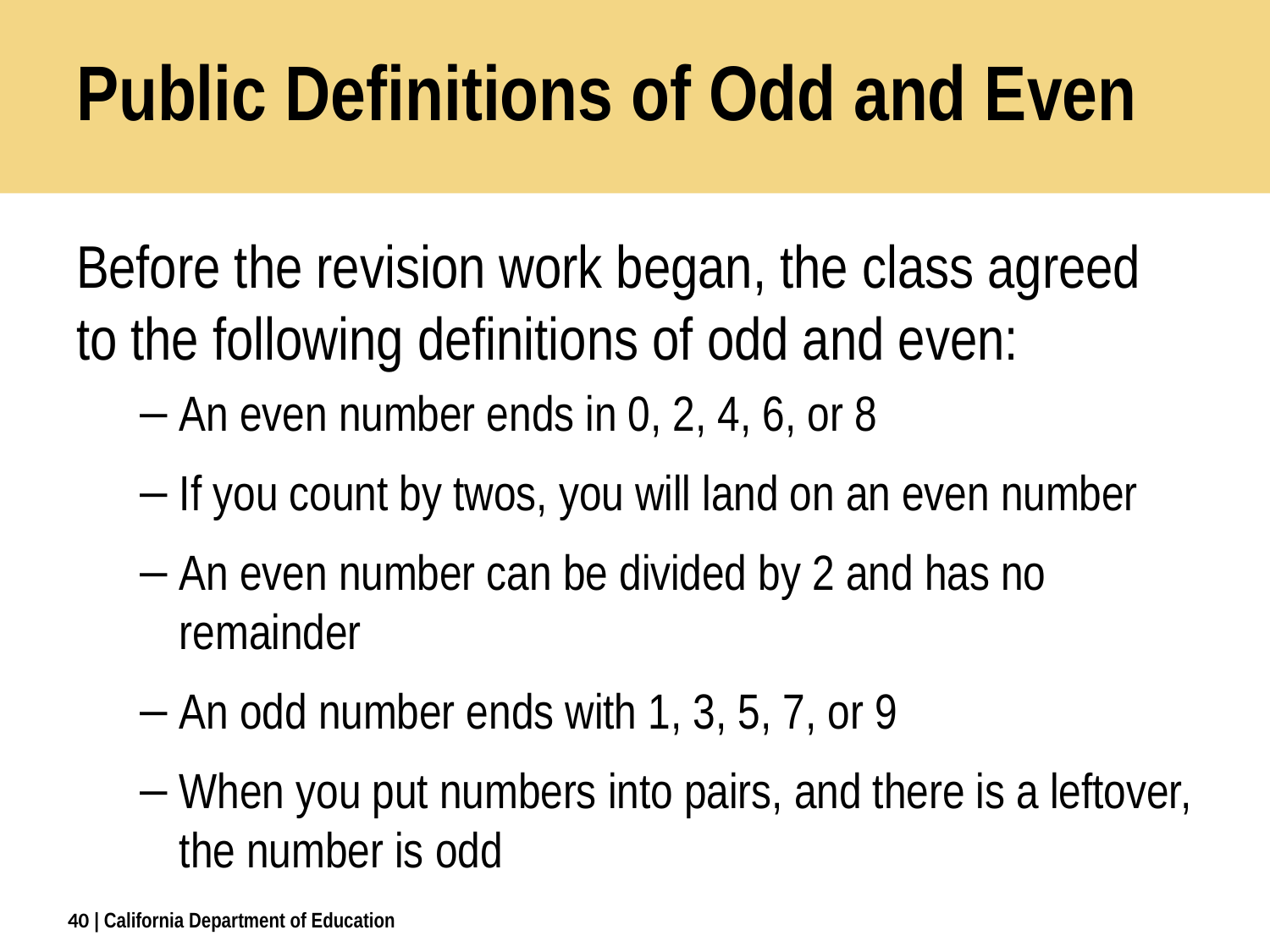

# Public Definitions of Odd and Even
Before the revision work began, the class agreed to the following definitions of odd and even:
An even number ends in 0, 2, 4, 6, or 8
If you count by twos, you will land on an even number
An even number can be divided by 2 and has no remainder
An odd number ends with 1, 3, 5, 7, or 9
When you put numbers into pairs, and there is a leftover, the number is odd
40
| California Department of Education